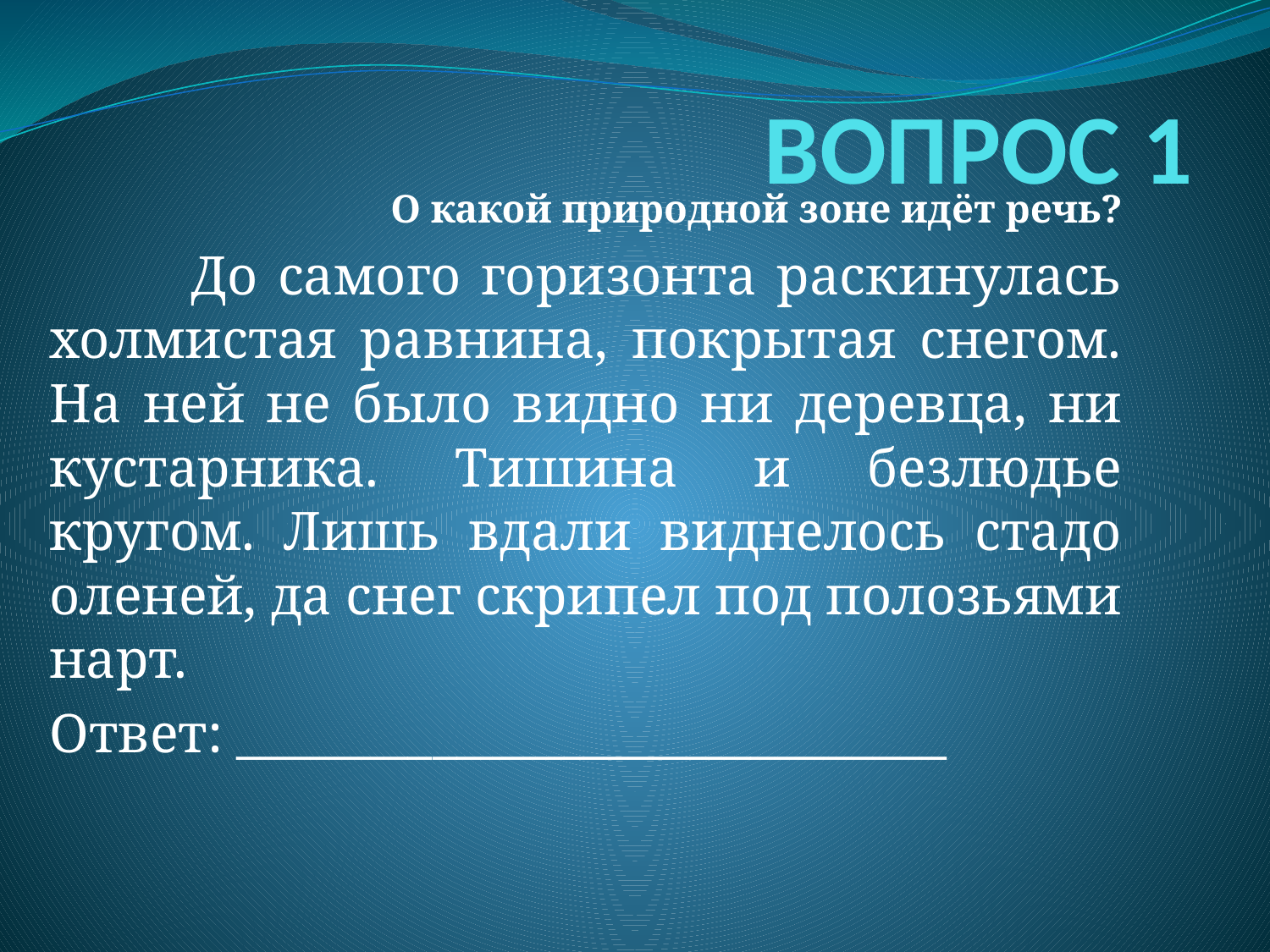

# ВОПРОС 1
О какой природной зоне идёт речь?
         До самого горизонта раскинулась холмистая равнина, покрытая снегом. На ней не было видно ни деревца, ни кустарника. Тишина и безлюдье кругом. Лишь вдали виднелось стадо оленей, да снег скрипел под полозьями нарт.
Ответ: _____________________________